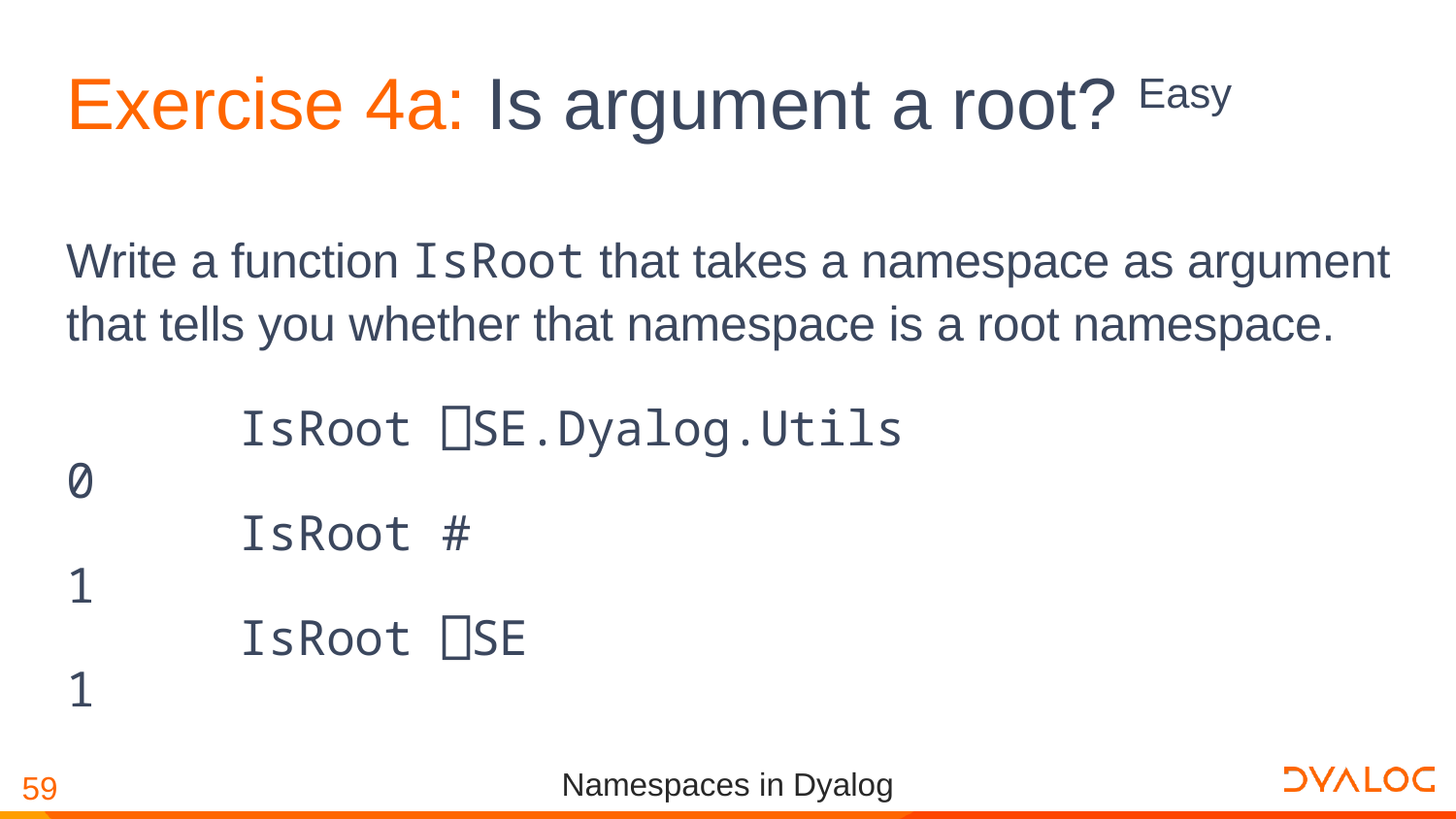

# Exercise 4a: Is argument a root? Easy
Write a function IsRoot that takes a namespace as argument that tells you whether that namespace is a root namespace.

      IsRoot ⎕SE.Dyalog.Utils
0
      IsRoot #
1
      IsRoot ⎕SE
1